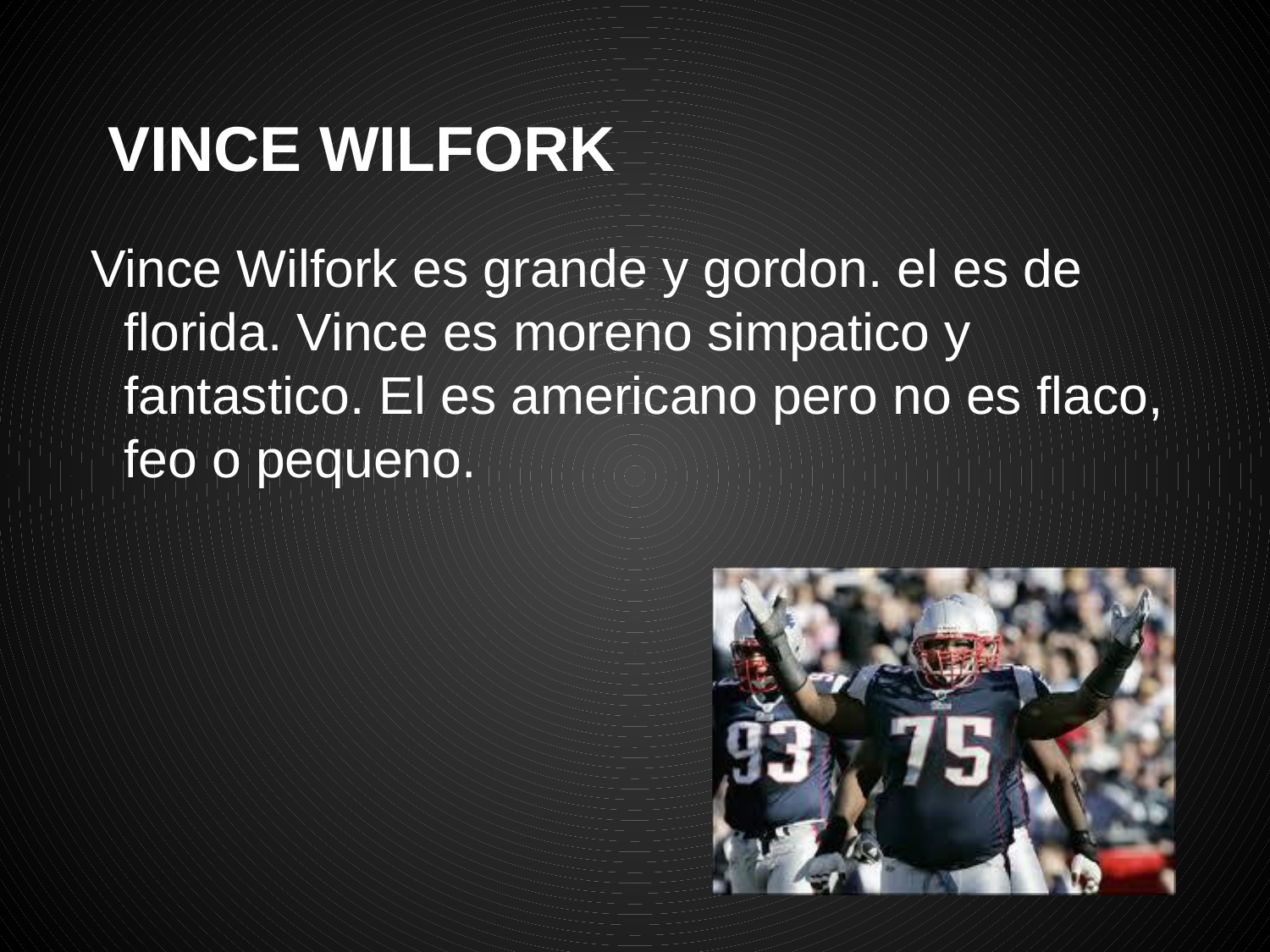

# VINCE WILFORK
 Vince Wilfork es grande y gordon. el es de florida. Vince es moreno simpatico y fantastico. El es americano pero no es flaco, feo o pequeno.